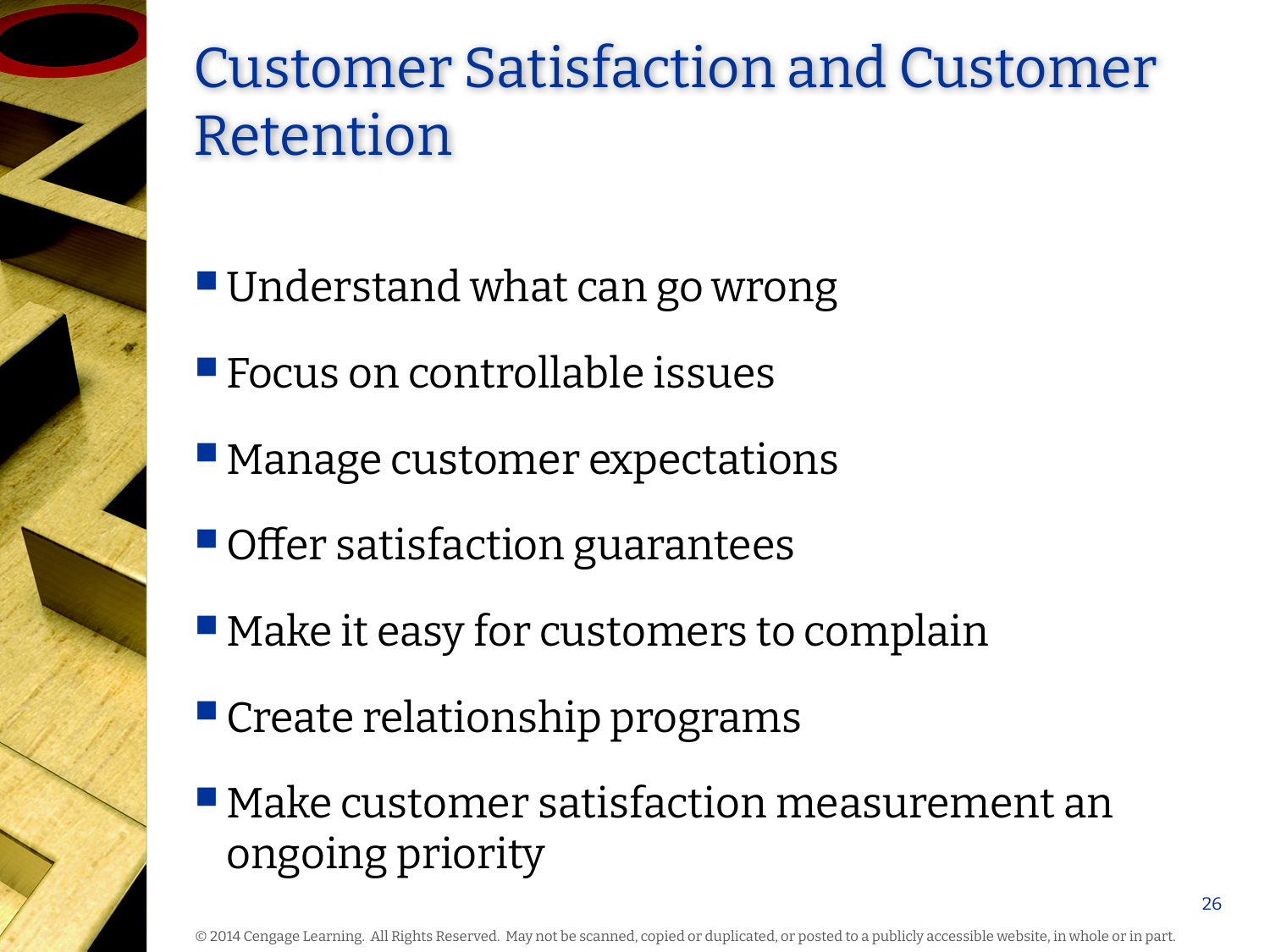

# Customer Satisfaction and Customer Retention

Understand what can go wrong
Focus on controllable issues
Manage customer expectations
Offer satisfaction guarantees
Make it easy for customers to complain
Create relationship programs
Make customer satisfaction measurement an ongoing priority
26